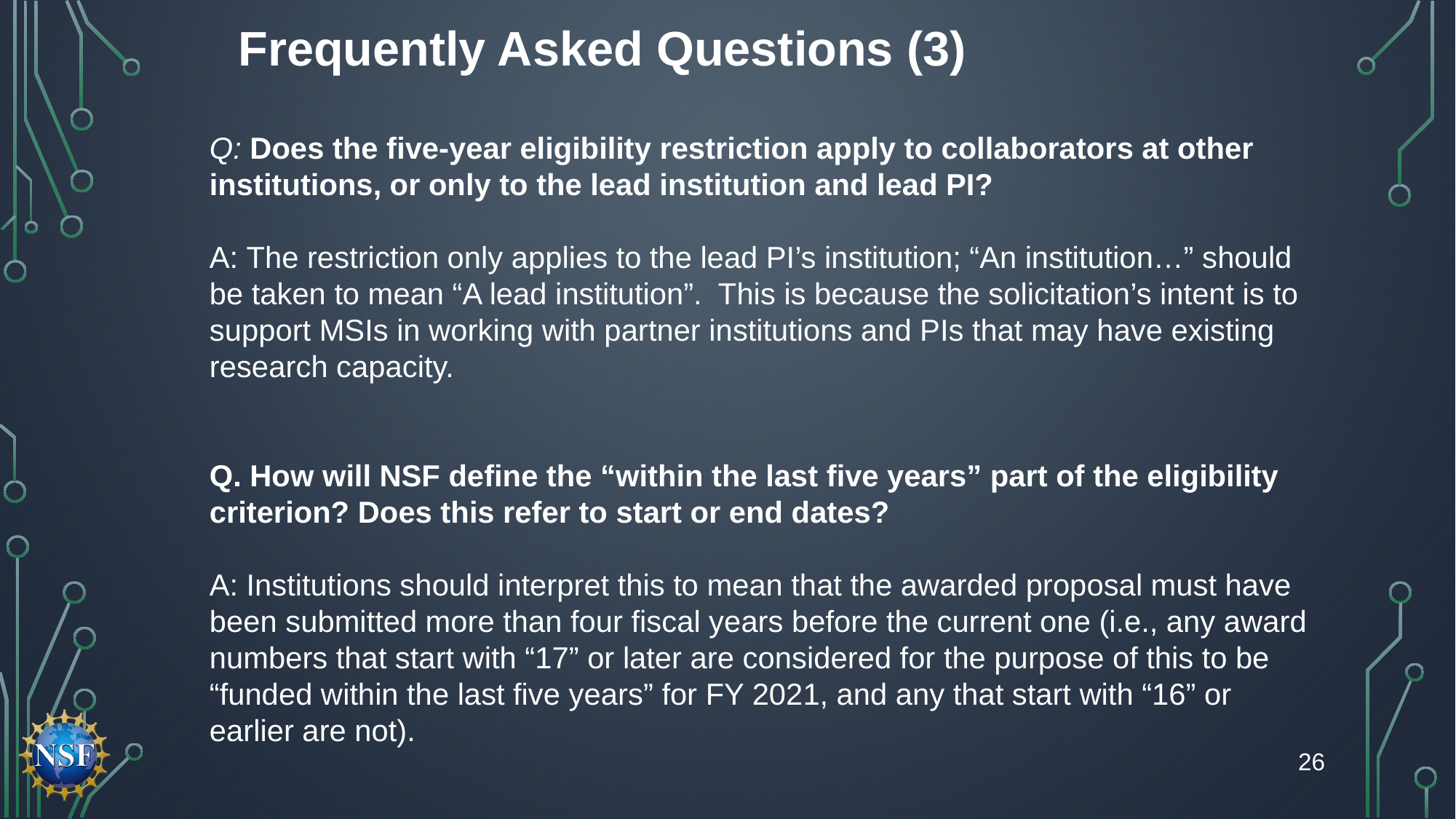

# Frequently Asked Questions (3)
Q: Does the five-year eligibility restriction apply to collaborators at other institutions, or only to the lead institution and lead PI?

A: The restriction only applies to the lead PI’s institution; “An institution…” should be taken to mean “A lead institution”.  This is because the solicitation’s intent is to support MSIs in working with partner institutions and PIs that may have existing research capacity.

Q. How will NSF define the “within the last five years” part of the eligibility criterion? Does this refer to start or end dates?

A: Institutions should interpret this to mean that the awarded proposal must have been submitted more than four fiscal years before the current one (i.e., any award numbers that start with “17” or later are considered for the purpose of this to be “funded within the last five years” for FY 2021, and any that start with “16” or earlier are not).

26